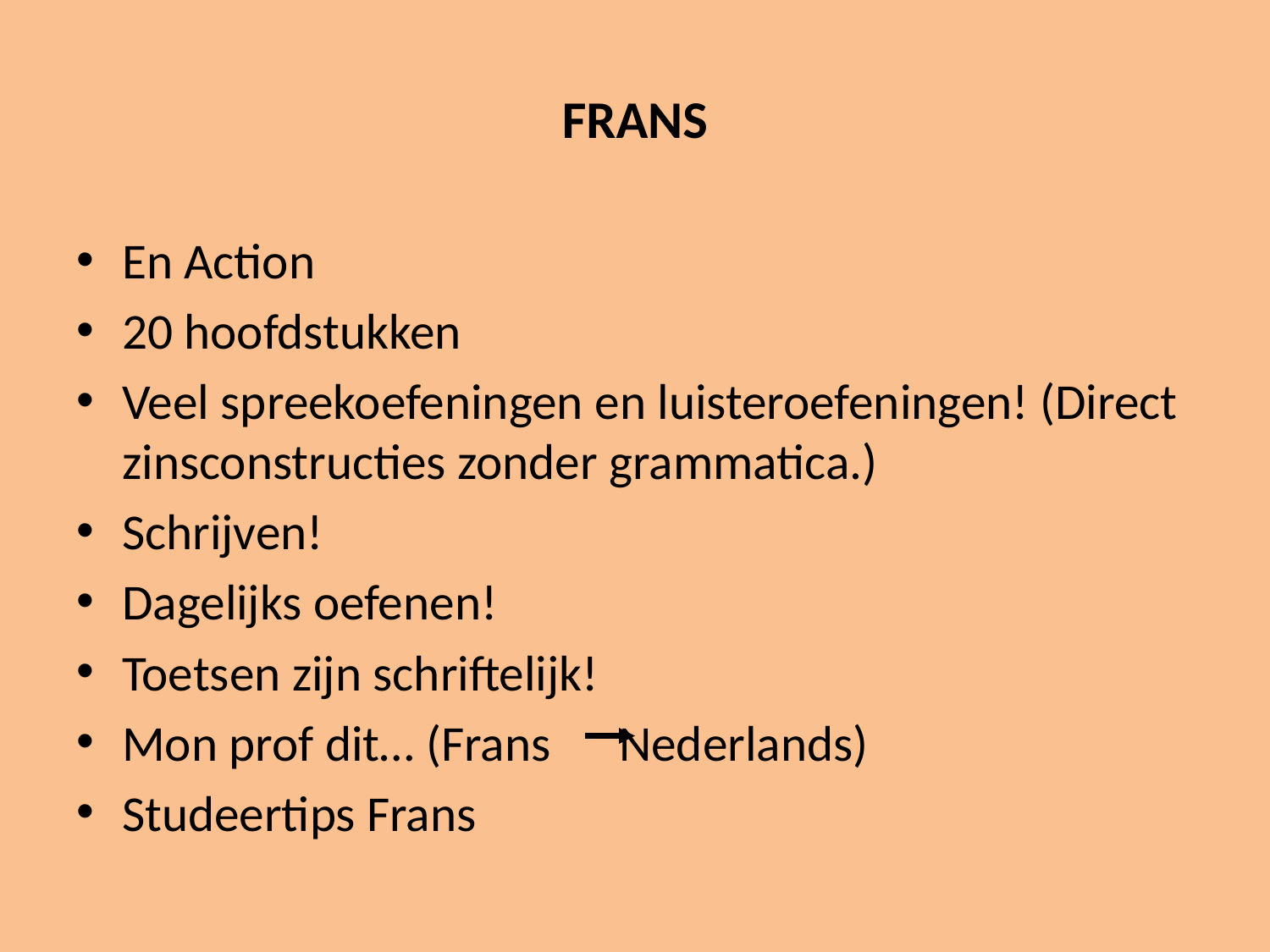

# FRANS
En Action
20 hoofdstukken
Veel spreekoefeningen en luisteroefeningen! (Direct zinsconstructies zonder grammatica.)
Schrijven!
Dagelijks oefenen!
Toetsen zijn schriftelijk!
Mon prof dit… (Frans      Nederlands)
Studeertips Frans